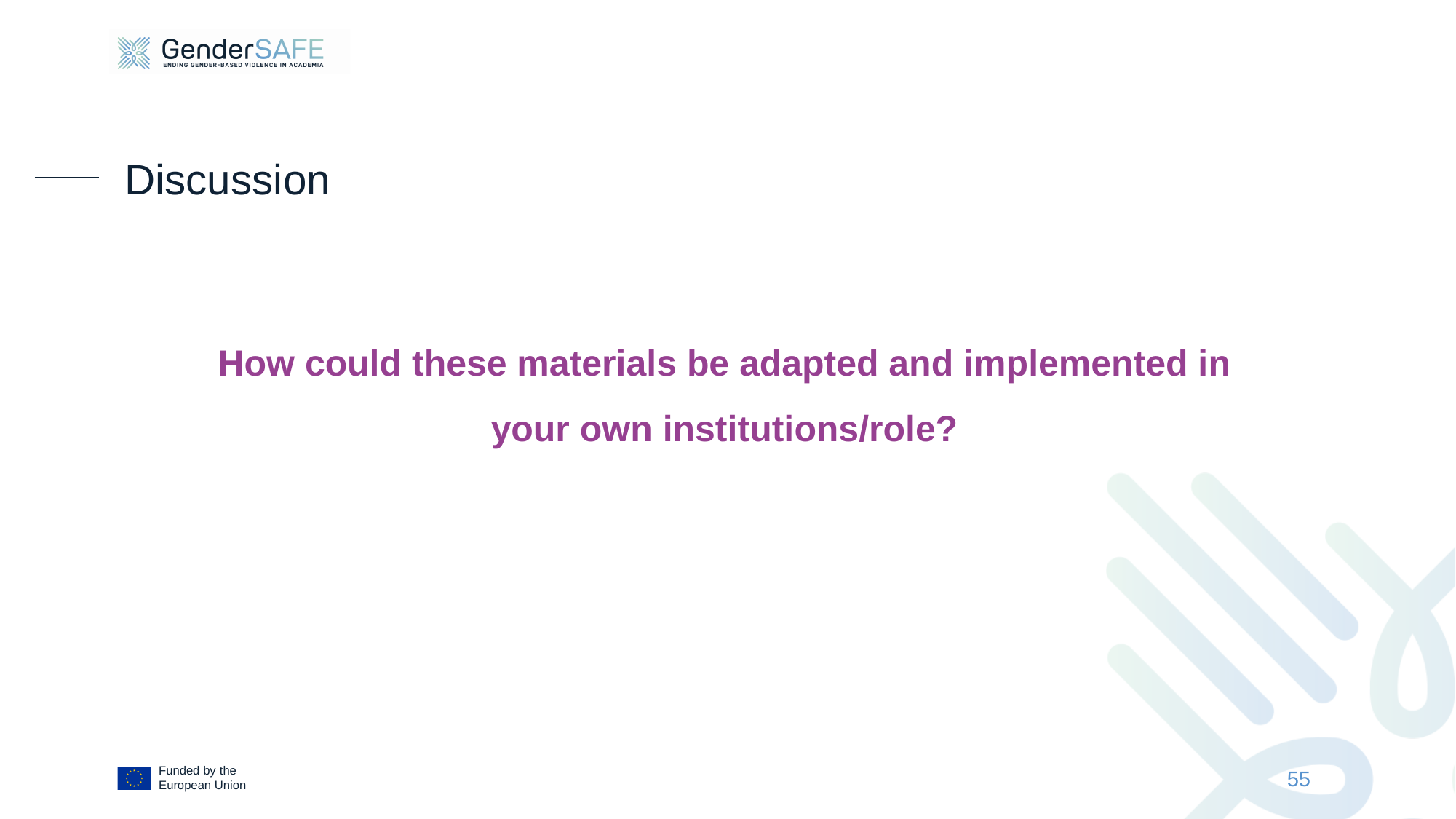

# Discussion

How could these materials be adapted and implemented in your own institutions/role?
55